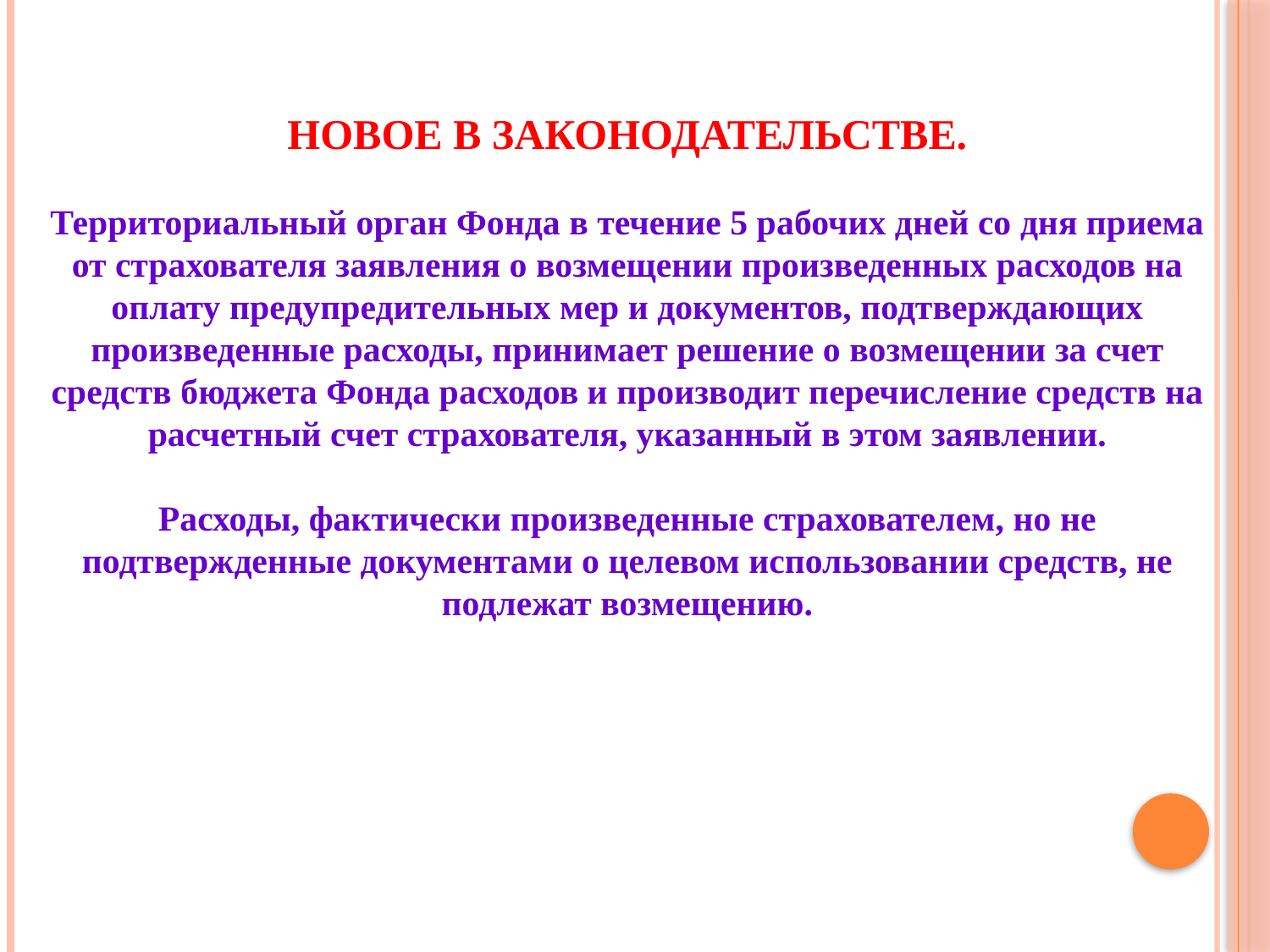

Новое в законодательстве.

Территориальный орган Фонда в течение 5 рабочих дней со дня приема от страхователя заявления о возмещении произведенных расходов на оплату предупредительных мер и документов, подтверждающих произведенные расходы, принимает решение о возмещении за счет средств бюджета Фонда расходов и производит перечисление средств на расчетный счет страхователя, указанный в этом заявлении.

Расходы, фактически произведенные страхователем, но не подтвержденные документами о целевом использовании средств, не подлежат возмещению.